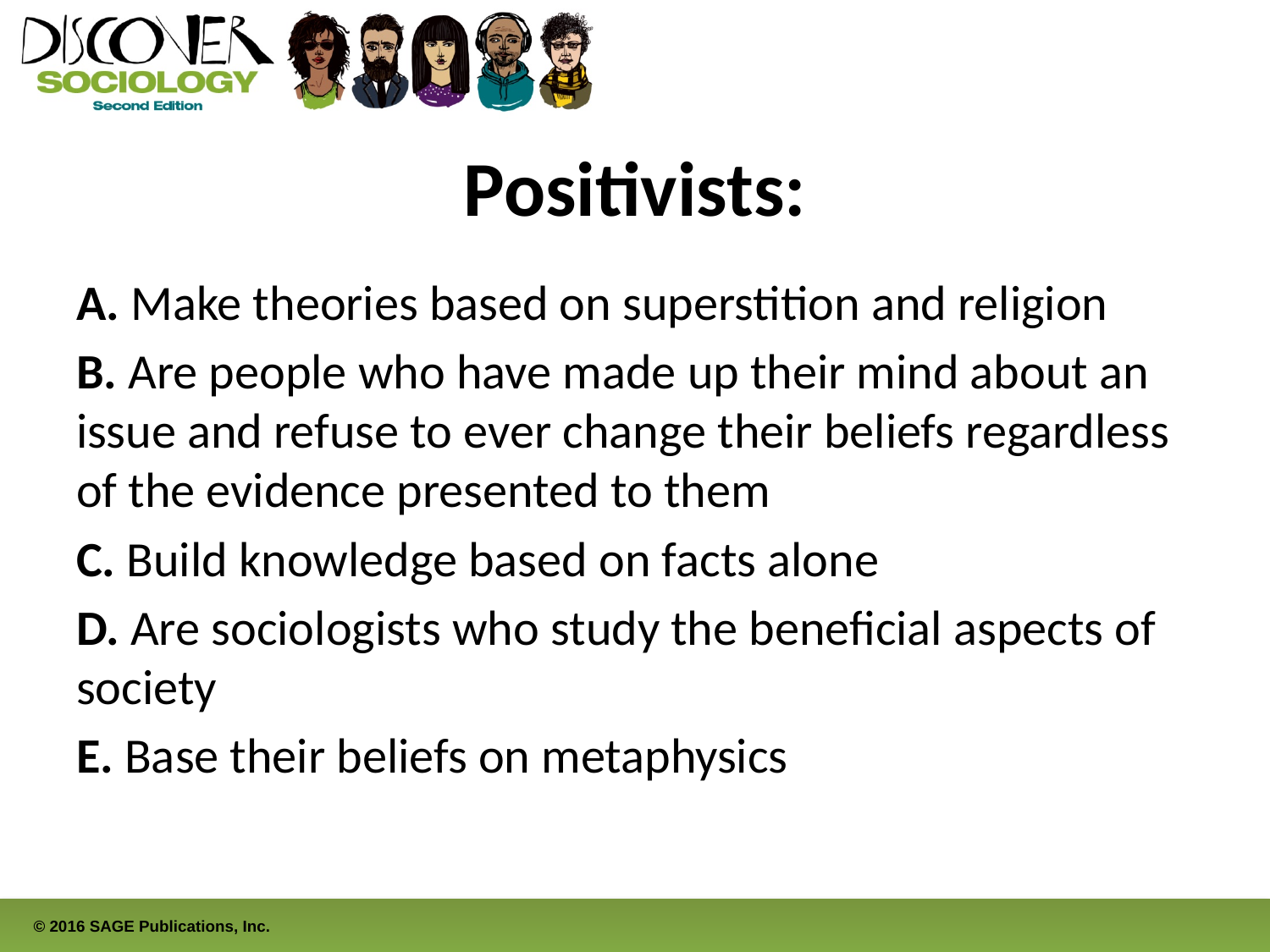

# Positivists:
A. Make theories based on superstition and religion
B. Are people who have made up their mind about an issue and refuse to ever change their beliefs regardless of the evidence presented to them
C. Build knowledge based on facts alone
D. Are sociologists who study the beneficial aspects of society
E. Base their beliefs on metaphysics